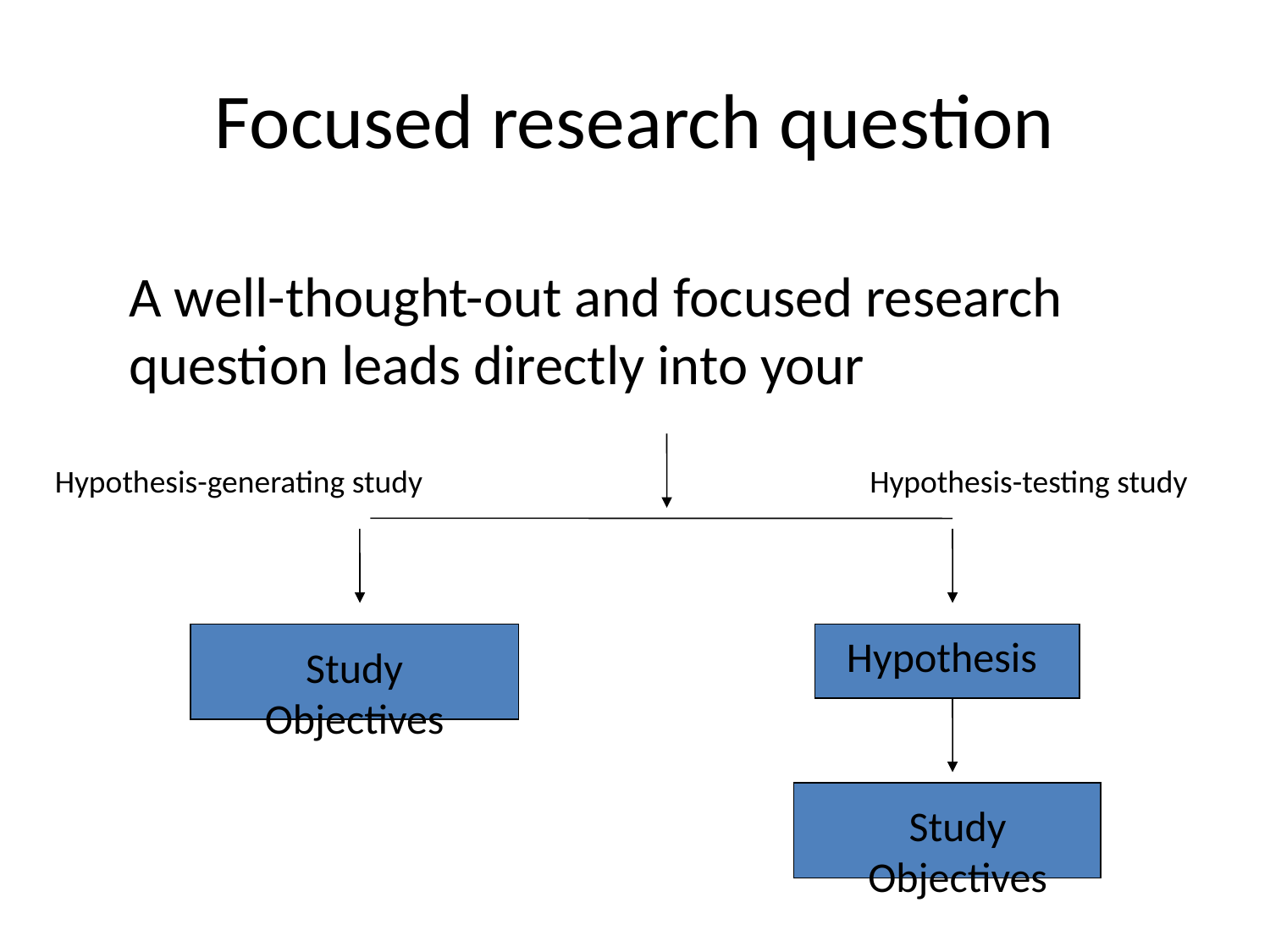

# Focused research question
A well-thought-out and focused research question leads directly into your

Hypothesis-generating study
Hypothesis-testing study

Hypothesis
Study Objectives

Study Objectives